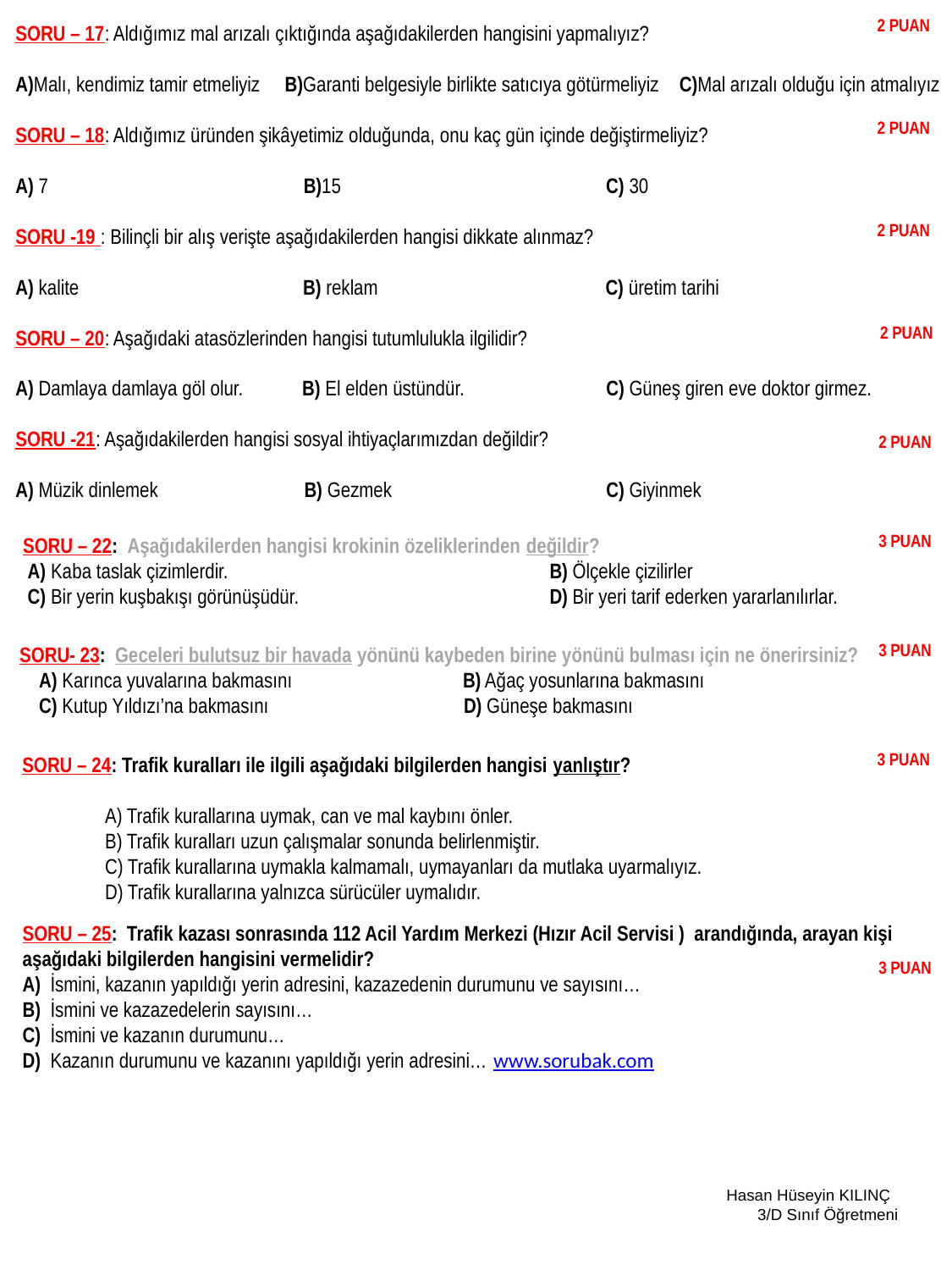

2 PUAN
SORU – 17: Aldığımız mal arızalı çıktığında aşağıdakilerden hangisini yapmalıyız?

A)Malı, kendimiz tamir etmeliyiz     B)Garanti belgesiyle birlikte satıcıya götürmeliyiz    C)Mal arızalı olduğu için atmalıyız

SORU – 18: Aldığımız üründen şikâyetimiz olduğunda, onu kaç gün içinde değiştirmeliyiz?

A) 7		       B)15		                 C) 30

SORU -19 : Bilinçli bir alış verişte aşağıdakilerden hangisi dikkate alınmaz?

A) kalite	                                 B) reklam	                                           C) üretim tarihi

SORU – 20: Aşağıdaki atasözlerinden hangisi tutumlulukla ilgilidir?

A) Damlaya damlaya göl olur.            B) El elden üstündür.                             C) Güneş giren eve doktor girmez.

SORU -21: Aşağıdakilerden hangisi sosyal ihtiyaçlarımızdan değildir?

A) Müzik dinlemek                              B) Gezmek                                            C) Giyinmek

2 PUAN
2 PUAN
2 PUAN
2 PUAN
SORU – 22:  Aşağıdakilerden hangisi krokinin özeliklerinden değildir?
 A) Kaba taslak çizimlerdir.		                              B) Ölçekle çizilirler
 C) Bir yerin kuşbakışı görünüşüdür.	                              D) Bir yeri tarif ederken yararlanılırlar.
3 PUAN
SORU- 23:  Geceleri bulutsuz bir havada yönünü kaybeden birine yönünü bulması için ne önerirsiniz?
    A) Karınca yuvalarına bakmasını                                   B) Ağaç yosunlarına bakmasını
    C) Kutup Yıldızı’na bakmasını                                        D) Güneşe bakmasını
3 PUAN
SORU – 24: Trafik kuralları ile ilgili aşağıdaki bilgilerden hangisi yanlıştır?

                 A) Trafik kurallarına uymak, can ve mal kaybını önler.
                 B) Trafik kuralları uzun çalışmalar sonunda belirlenmiştir.
                 C) Trafik kurallarına uymakla kalmamalı, uymayanları da mutlaka uyarmalıyız.
                 D) Trafik kurallarına yalnızca sürücüler uymalıdır.
3 PUAN
SORU – 25:  Trafik kazası sonrasında 112 Acil Yardım Merkezi (Hızır Acil Servisi )  arandığında, arayan kişi
aşağıdaki bilgilerden hangisini vermelidir?
A)  İsmini, kazanın yapıldığı yerin adresini, kazazedenin durumunu ve sayısını…
B)  İsmini ve kazazedelerin sayısını…
C)  İsmini ve kazanın durumunu…
D)  Kazanın durumunu ve kazanını yapıldığı yerin adresini… www.sorubak.com
3 PUAN
Hasan Hüseyin KILINÇ
       3/D Sınıf Öğretmeni